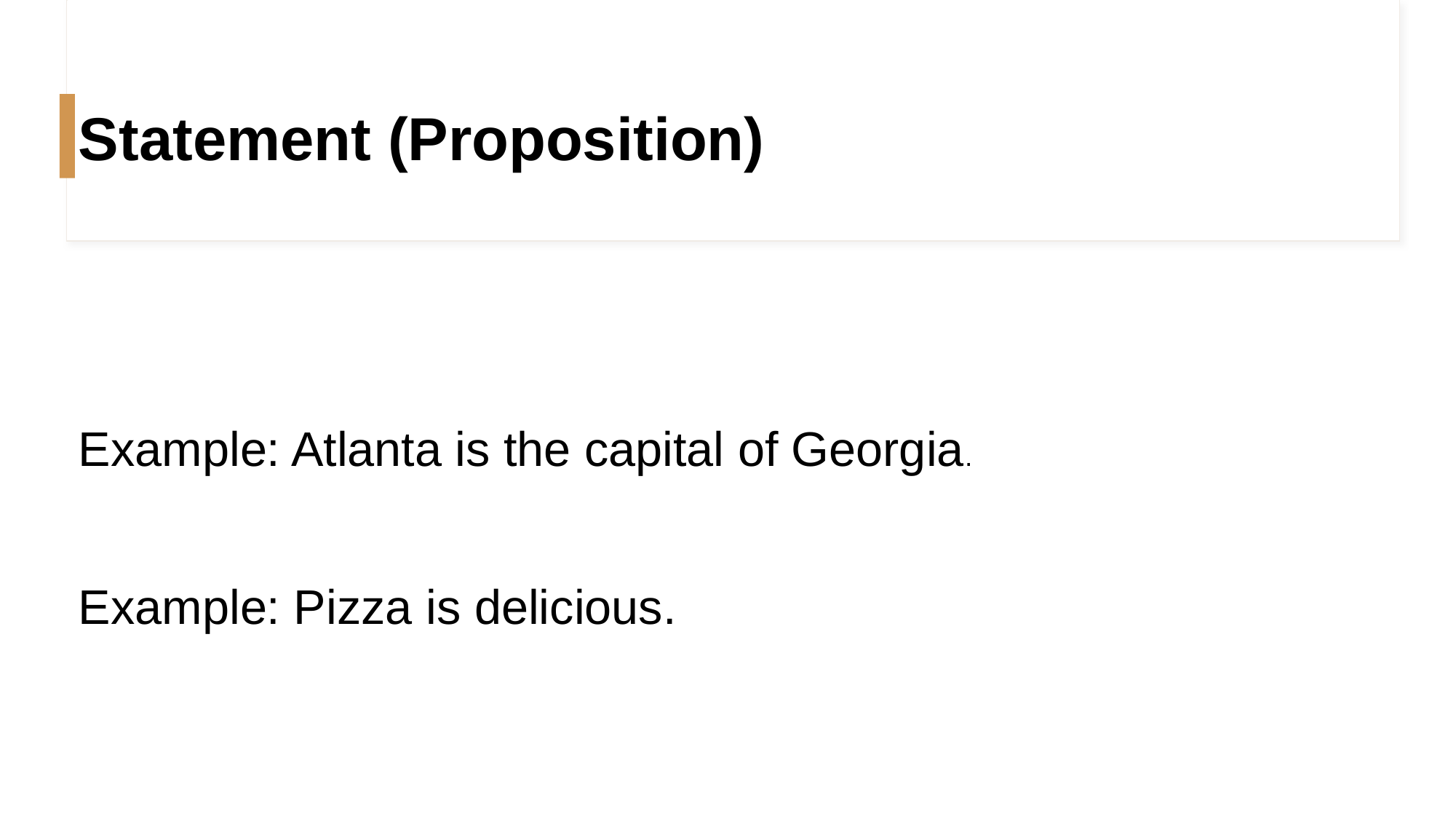

# Statement (Proposition)

Example: Atlanta is the capital of Georgia.

Example: Pizza is delicious.